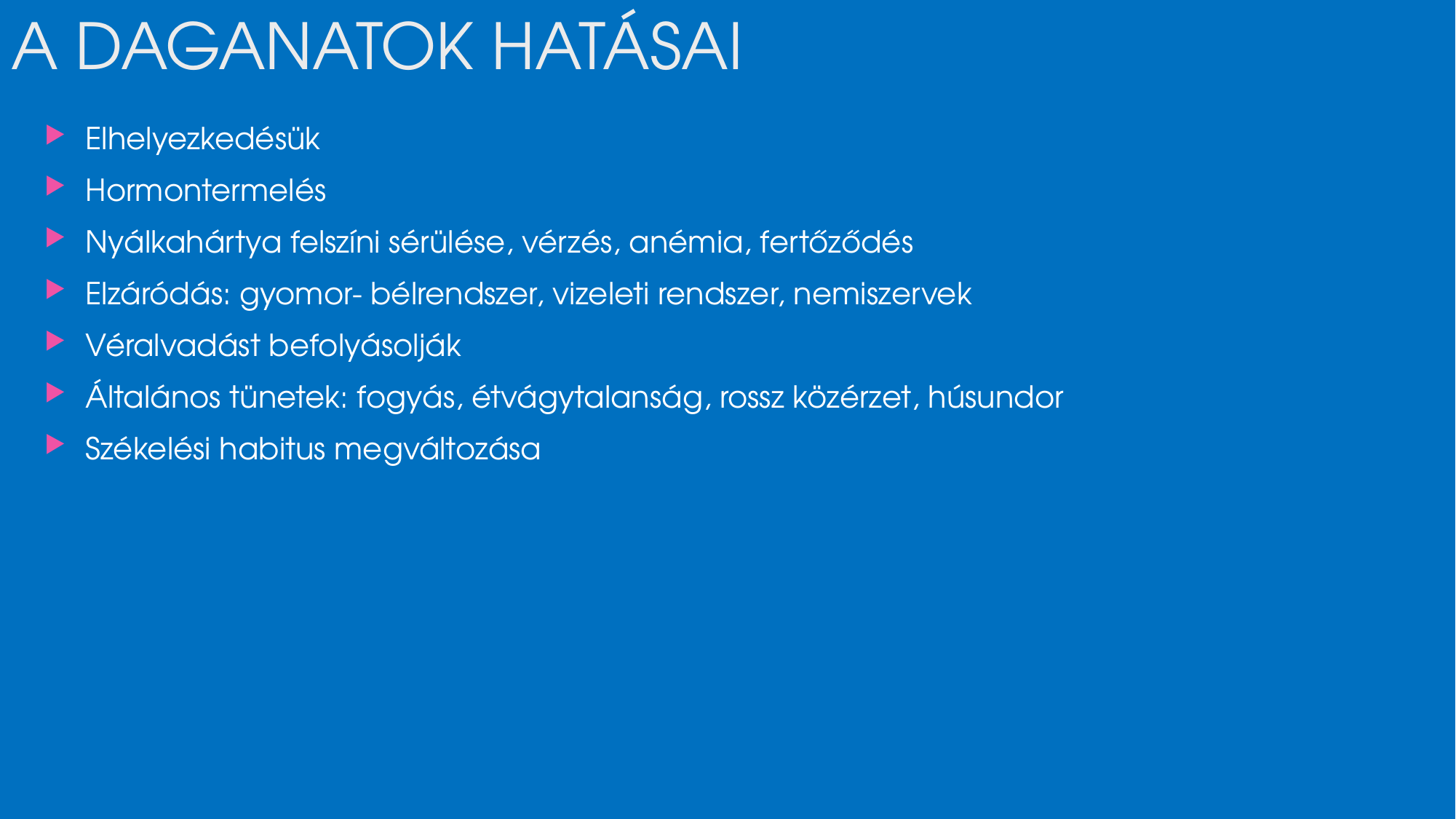

# A DAGANATOK HATÁSAI
Elhelyezkedésük
Hormontermelés
Nyálkahártya felszíni sérülése, vérzés, anémia, fertőződés
Elzáródás: gyomor- bélrendszer, vizeleti rendszer, nemiszervek
Véralvadást befolyásolják
Általános tünetek: fogyás, étvágytalanság, rossz közérzet, húsundor
Székelési habitus megváltozása